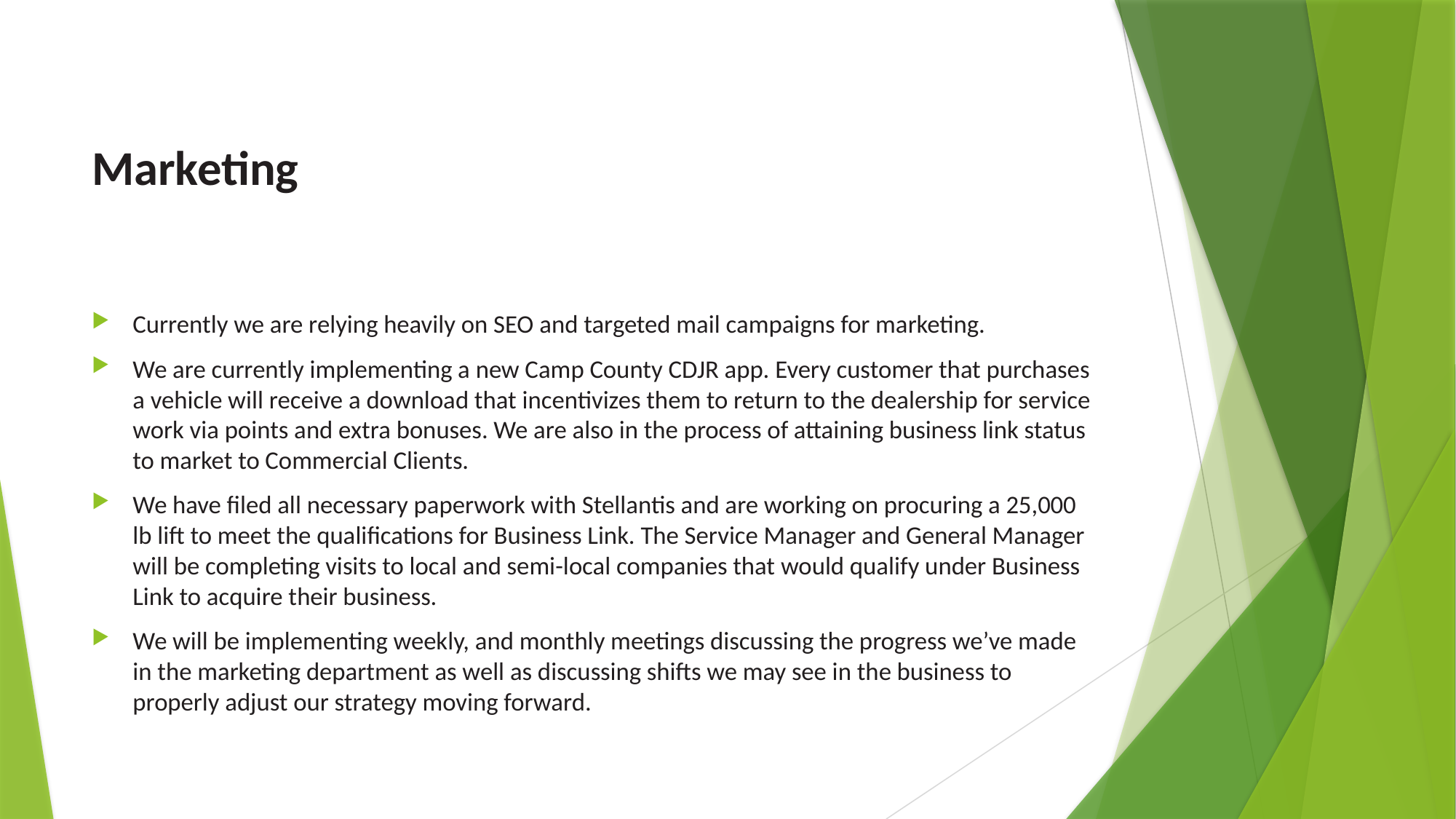

# Marketing

Currently we are relying heavily on SEO and targeted mail campaigns for marketing.
We are currently implementing a new Camp County CDJR app. Every customer that purchases a vehicle will receive a download that incentivizes them to return to the dealership for service work via points and extra bonuses. We are also in the process of attaining business link status to market to Commercial Clients.
We have filed all necessary paperwork with Stellantis and are working on procuring a 25,000 lb lift to meet the qualifications for Business Link. The Service Manager and General Manager will be completing visits to local and semi-local companies that would qualify under Business Link to acquire their business.
We will be implementing weekly, and monthly meetings discussing the progress we’ve made in the marketing department as well as discussing shifts we may see in the business to properly adjust our strategy moving forward.